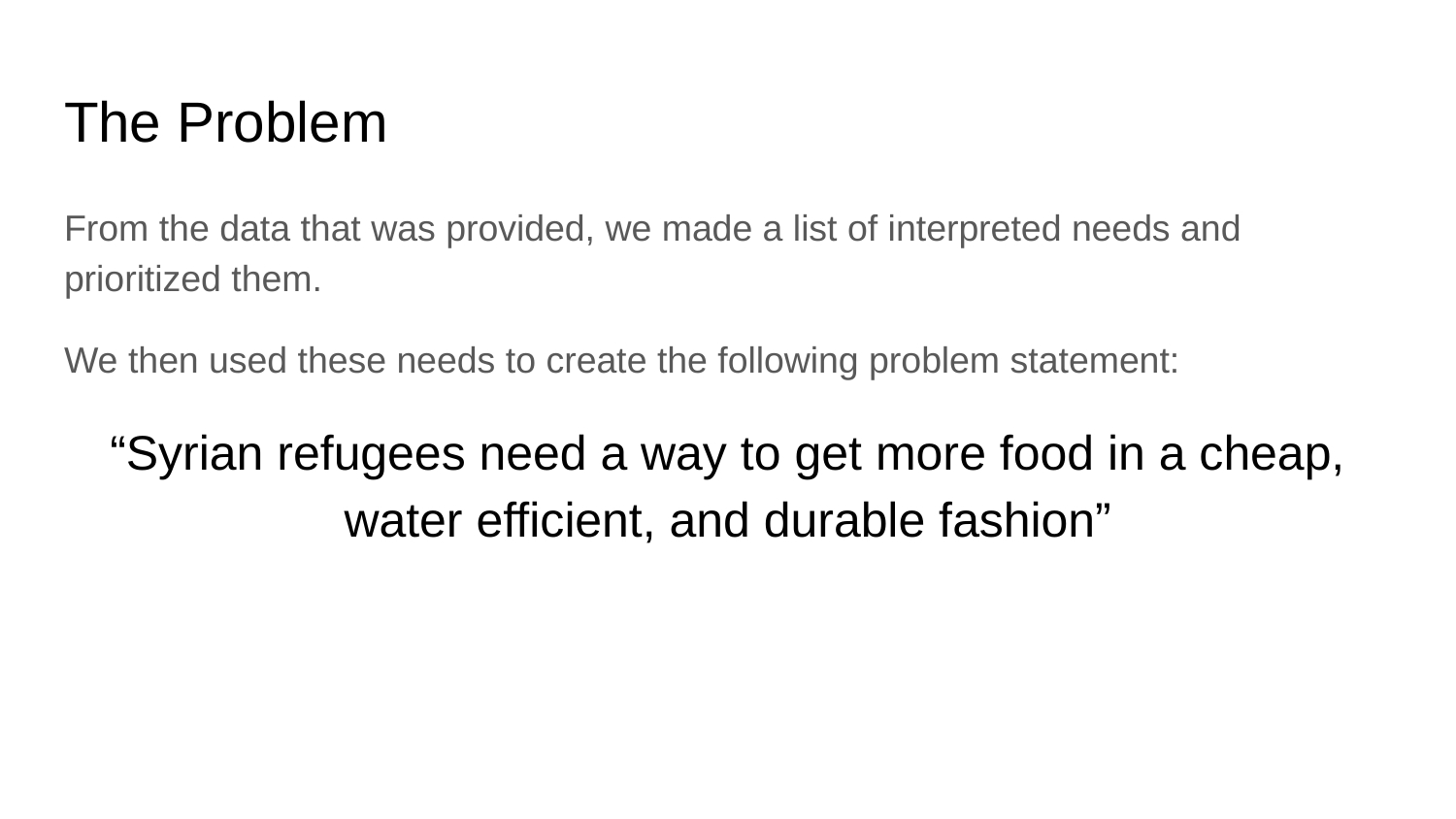

# The Problem
From the data that was provided, we made a list of interpreted needs and prioritized them.
We then used these needs to create the following problem statement:
“Syrian refugees need a way to get more food in a cheap, water efficient, and durable fashion”